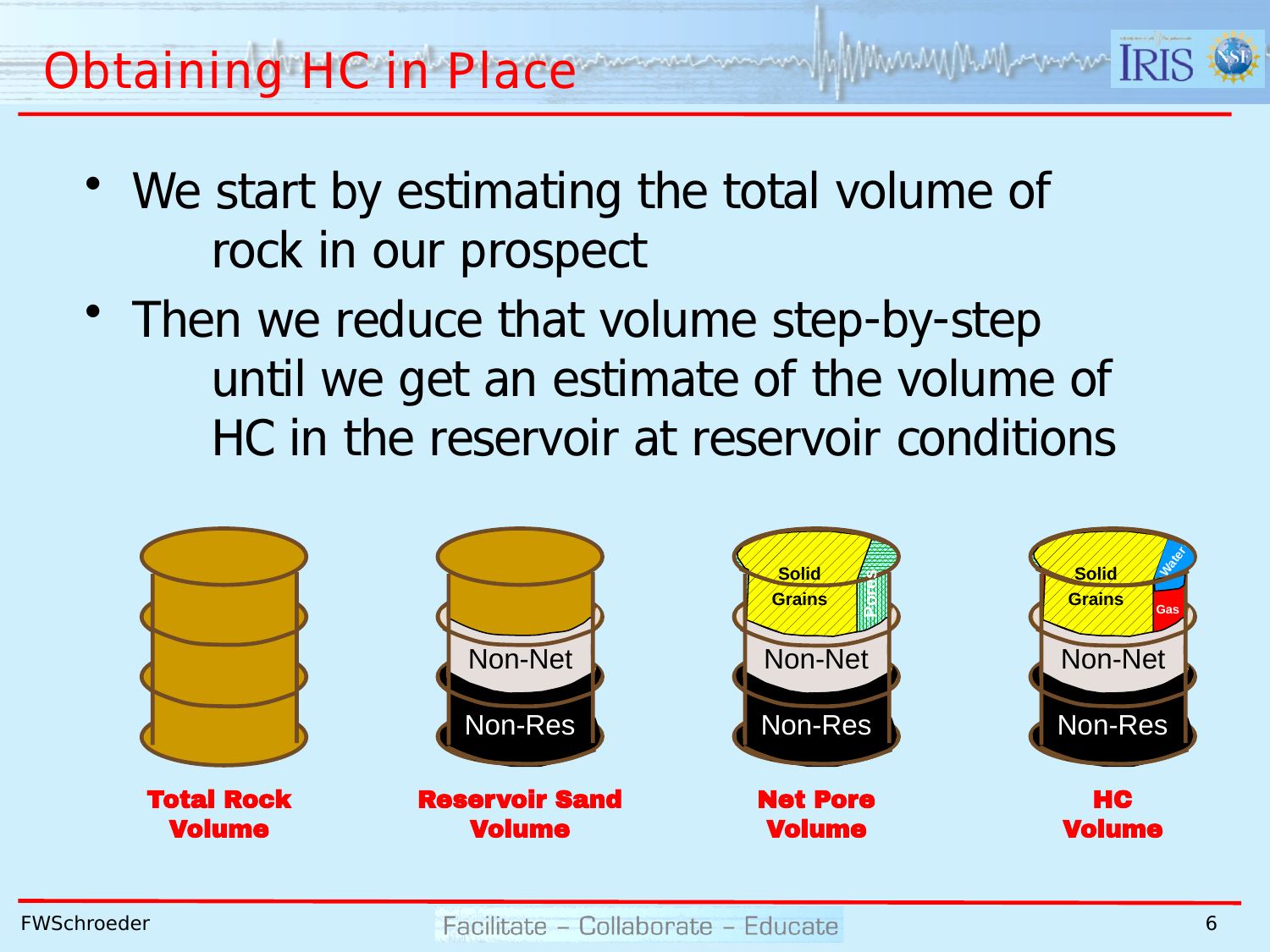

# Obtaining HC in Place
We start by estimating the total volume of 	rock in our prospect
Then we reduce that volume step-by-step 	until we get an estimate of the volume of  	HC in the reservoir at reservoir conditions

Total Rock
Volume

Solid
Grains

Pores

Non-Net

Non-Res
Non-Res

Net Pore
Volume

Water
Solid
Grains

Gas

Non-Net

Non-Res
Non-Res

HC
Volume

Non-Net

Non-Res
Non-Res

Reservoir Sand
Volume